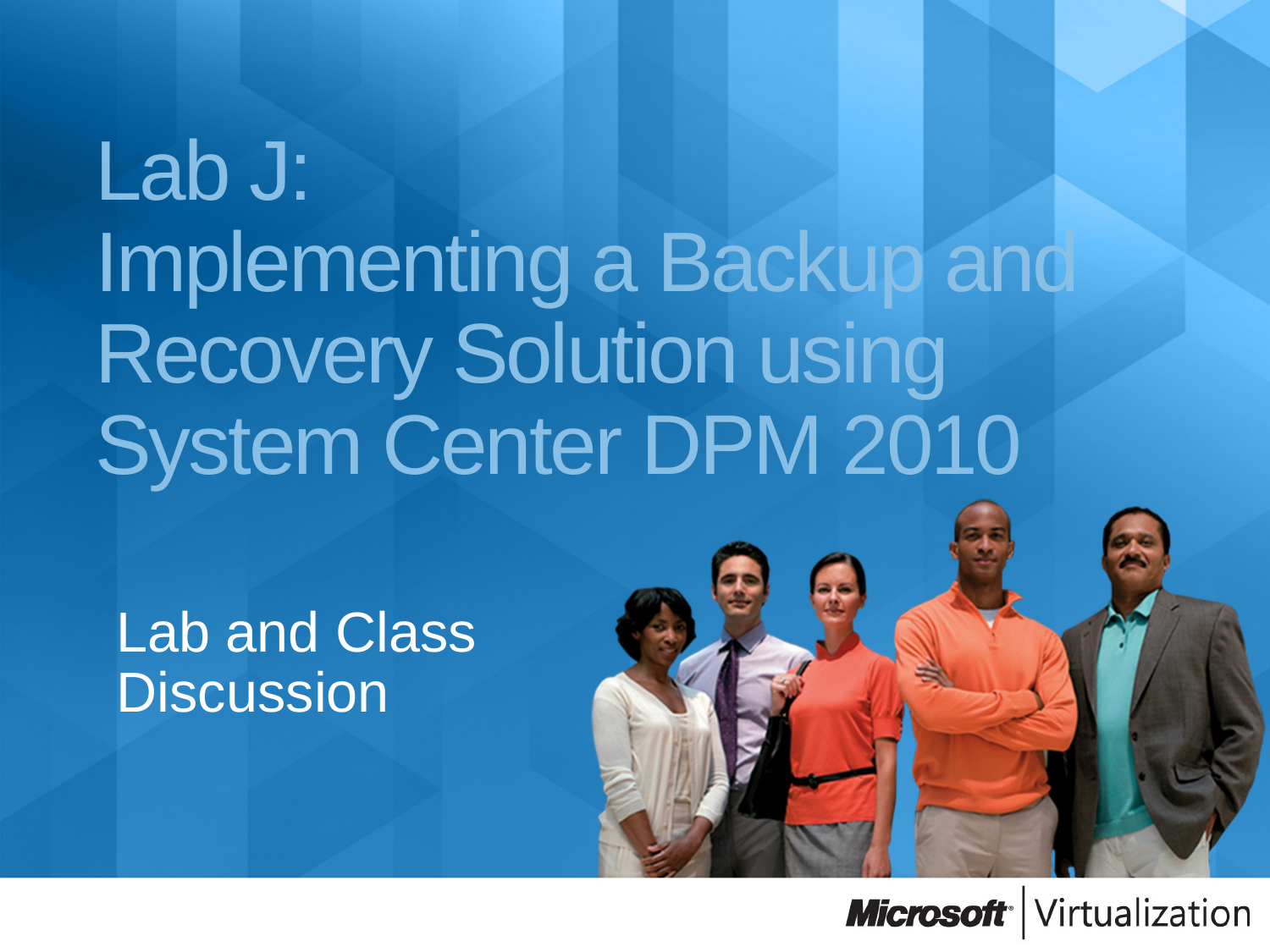

# Lab J: Implementing a Backup and Recovery Solution using System Center DPM 2010
Lab and Class Discussion